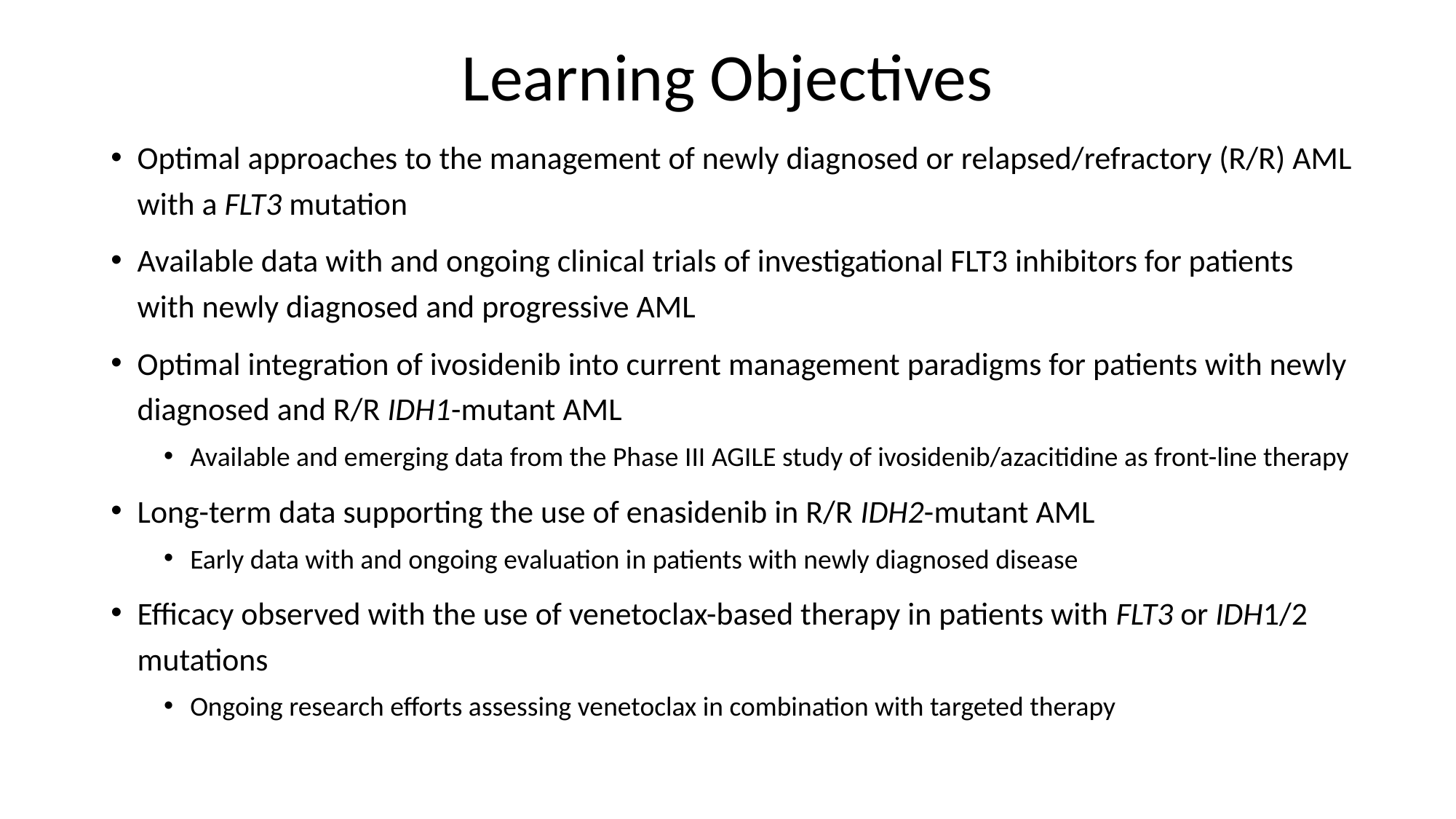

# Learning Objectives
Optimal approaches to the management of newly diagnosed or relapsed/refractory (R/R) AML with a FLT3 mutation
Available data with and ongoing clinical trials of investigational FLT3 inhibitors for patients with newly diagnosed and progressive AML
Optimal integration of ivosidenib into current management paradigms for patients with newly diagnosed and R/R IDH1-mutant AML
Available and emerging data from the Phase III AGILE study of ivosidenib/azacitidine as front-line therapy
Long-term data supporting the use of enasidenib in R/R IDH2-mutant AML
Early data with and ongoing evaluation in patients with newly diagnosed disease
Efficacy observed with the use of venetoclax-based therapy in patients with FLT3 or IDH1/2 mutations
Ongoing research efforts assessing venetoclax in combination with targeted therapy